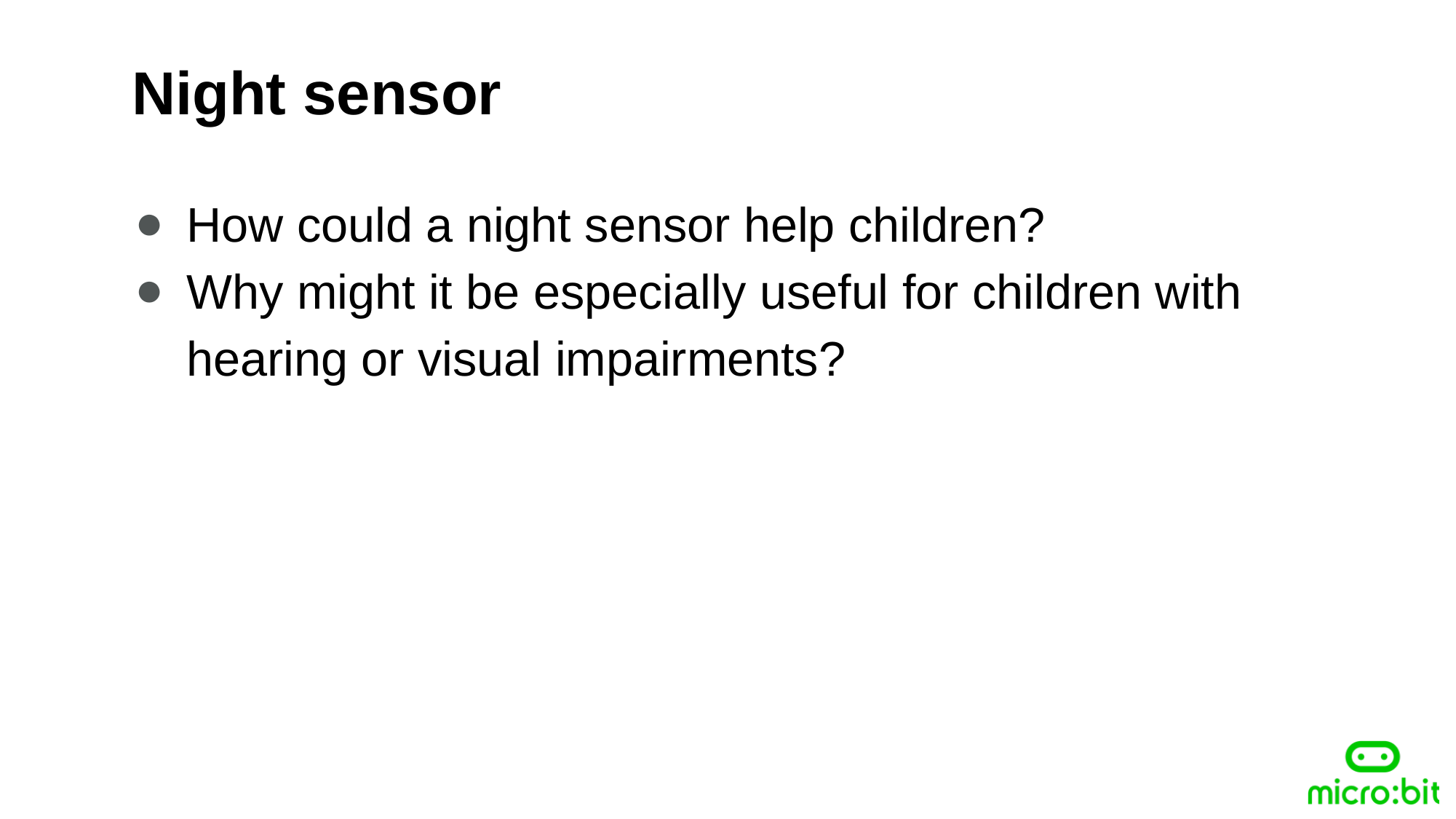

Night sensor

How could a night sensor help children?
Why might it be especially useful for children with hearing or visual impairments?